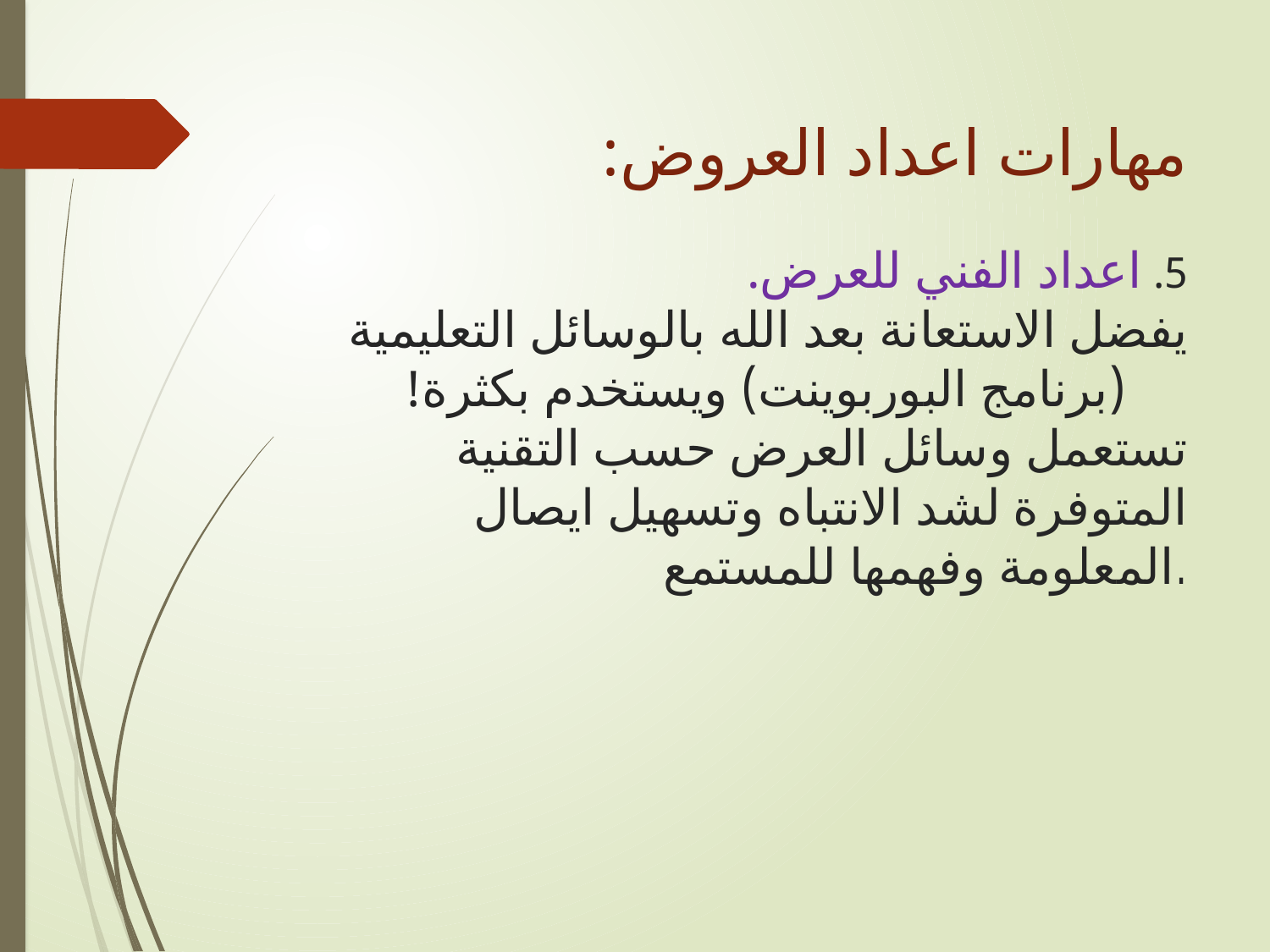

# مهارات اعداد العروض: 5. اعداد الفني للعرض. يفضل الاستعانة بعد الله بالوسائل التعليمية (برنامج البوربوينت) ويستخدم بكثرة! تستعمل وسائل العرض حسب التقنية المتوفرة لشد الانتباه وتسهيل ايصال المعلومة وفهمها للمستمع.